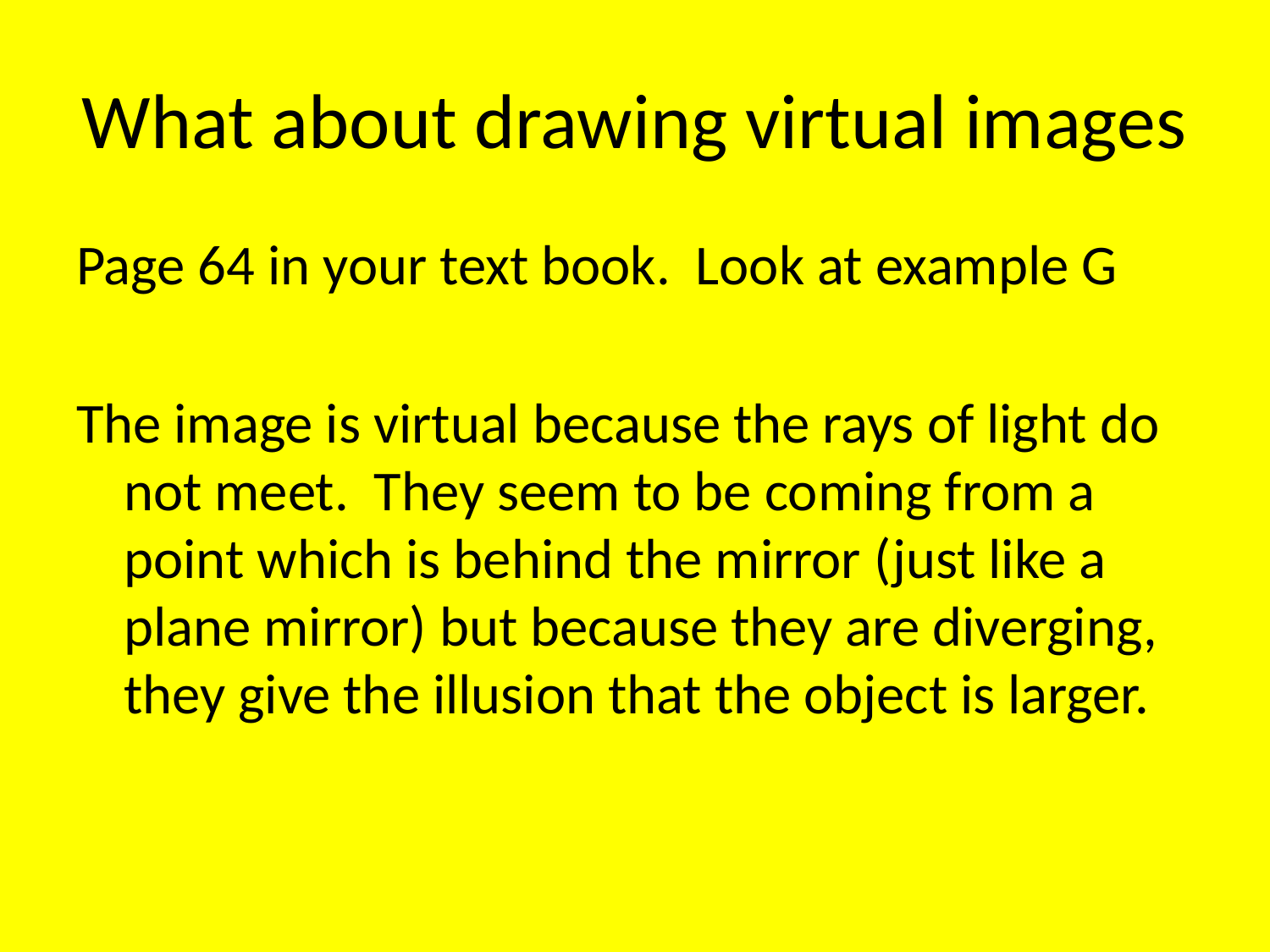

# What about drawing virtual images
Page 64 in your text book.  Look at example G

The image is virtual because the rays of light do not meet.  They seem to be coming from a point which is behind the mirror (just like a plane mirror) but because they are diverging, they give the illusion that the object is larger.